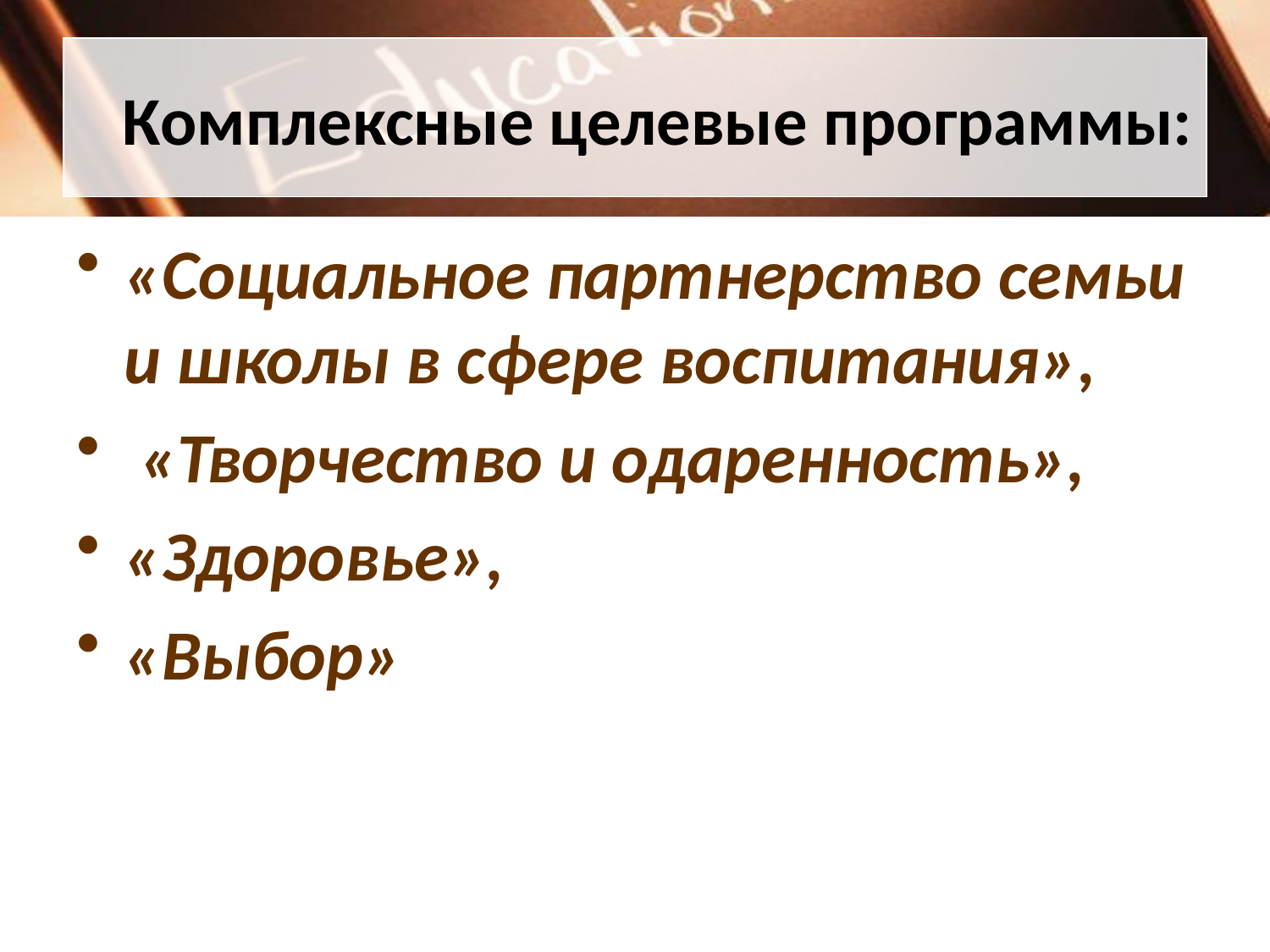

# Комплексные целевые программы:
«Социальное партнерство семьи и школы в сфере воспитания»,
 «Творчество и одаренность»,
«Здоровье»,
«Выбор»